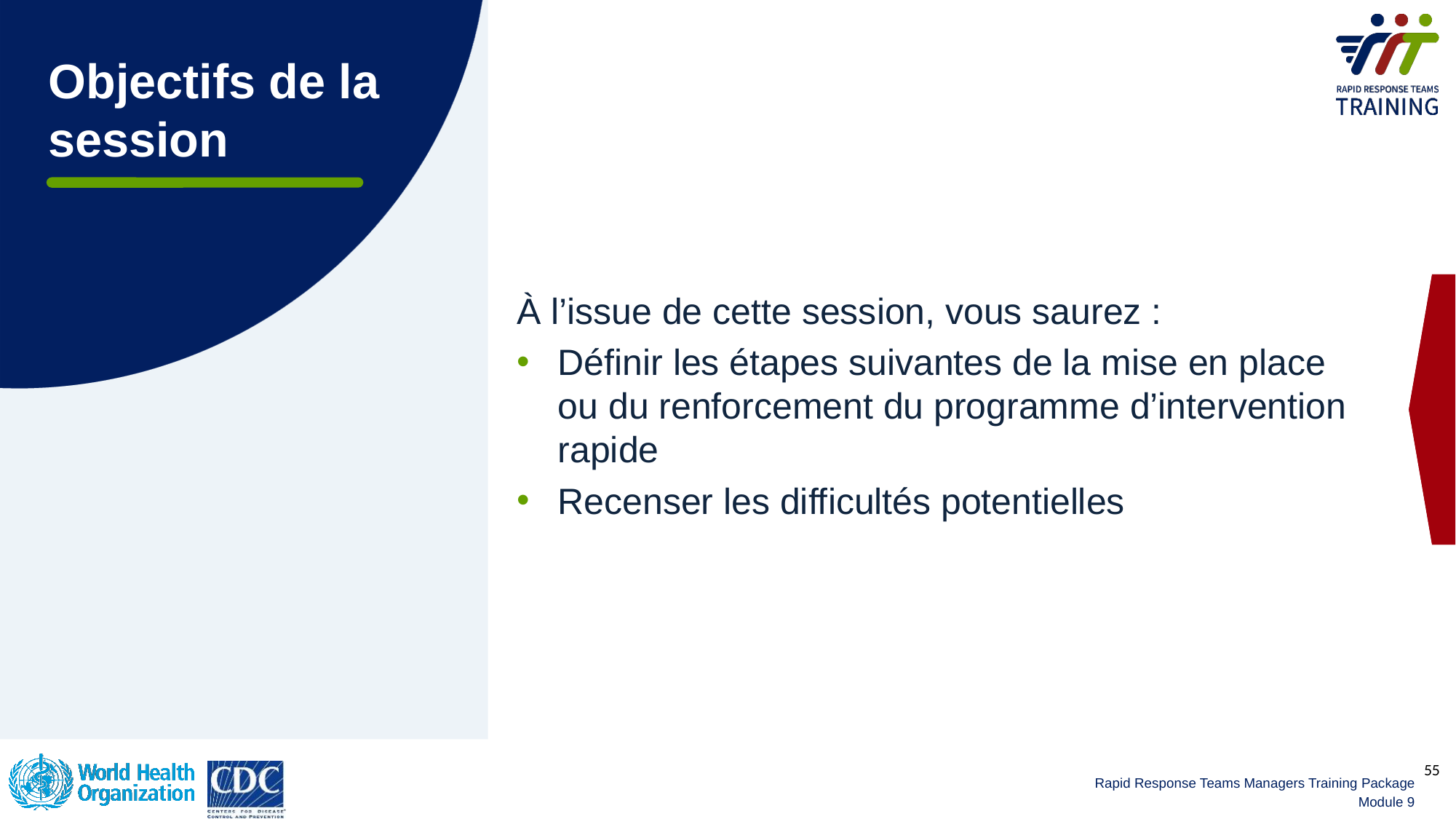

Objectifs de la session

À l’issue de cette session, vous saurez :
Définir les étapes suivantes de la mise en place ou du renforcement du programme d’intervention rapide
Recenser les difficultés potentielles

55